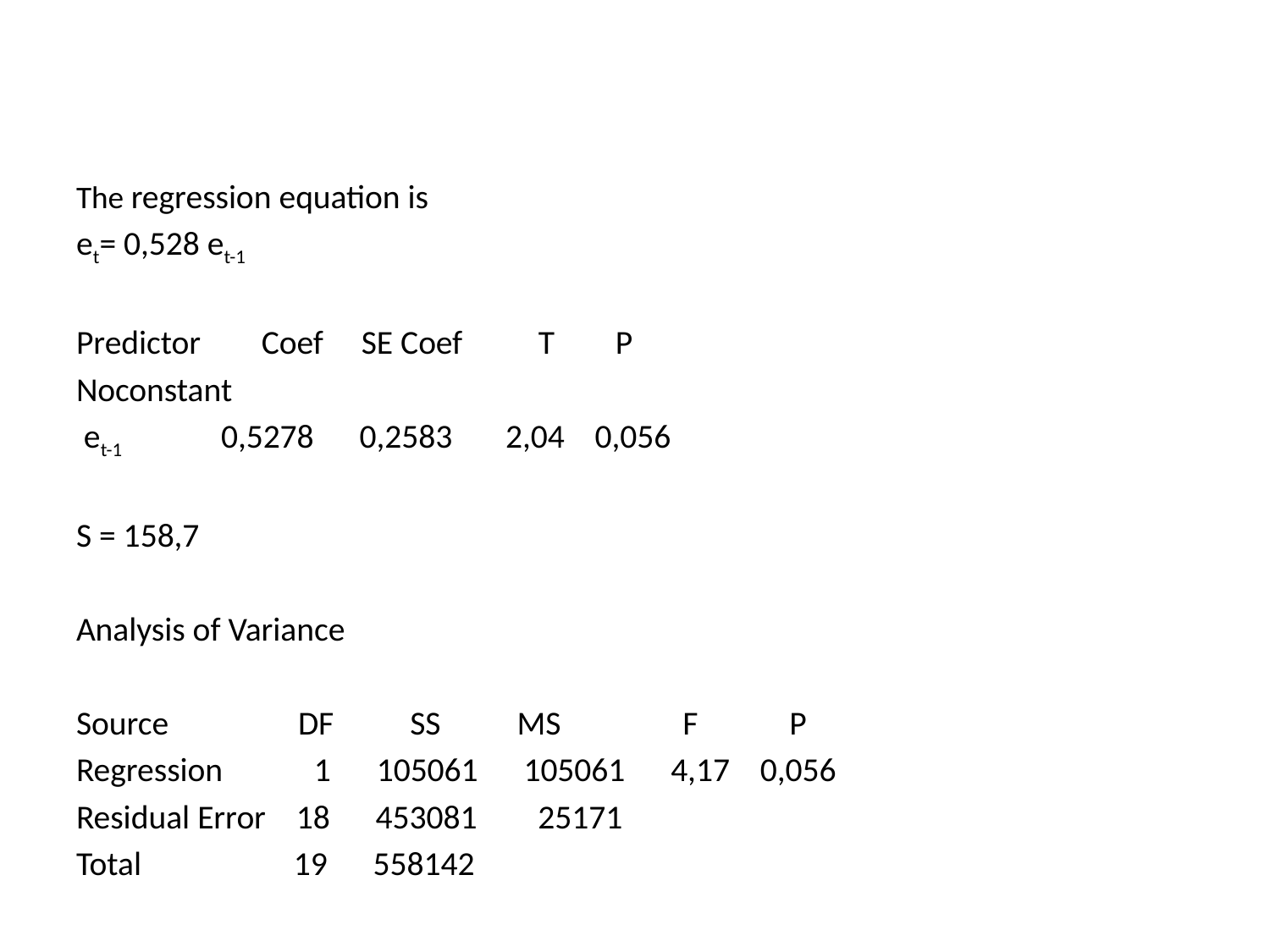

The regression equation is
et= 0,528 et-1

Predictor        Coef     SE Coef          T        P
Noconstant
 et-1             0,5278      0,2583       2,04    0,056

S = 158,7

Analysis of Variance

Source                 DF          SS          MS                F            P
Regression            1      105061      105061      4,17    0,056
Residual Error    18      453081        25171
Total                    19      558142